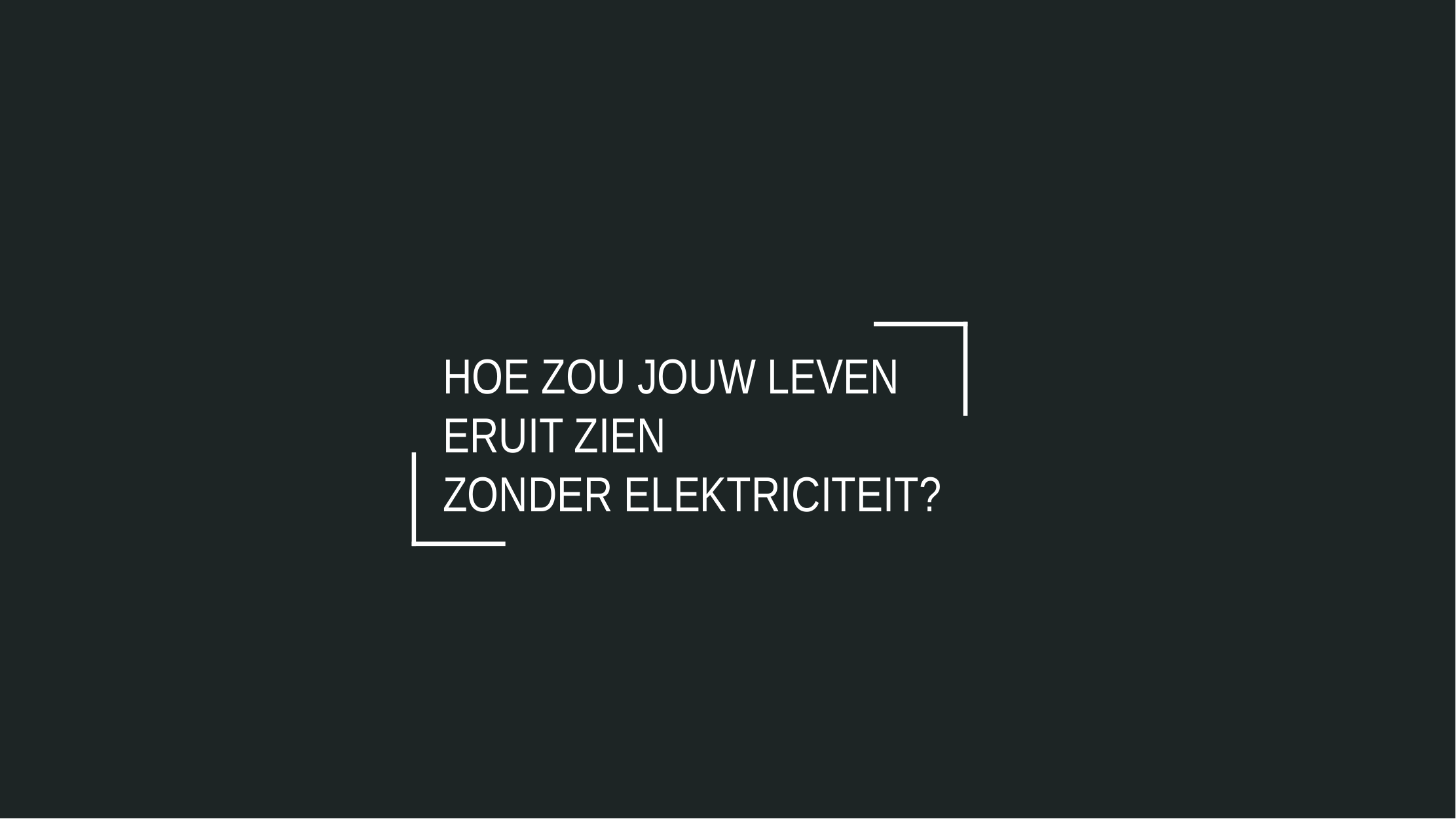

HOE ZOU JOUW LEVEN
ERUIT ZIEN
ZONDER ELEKTRICITEIT?